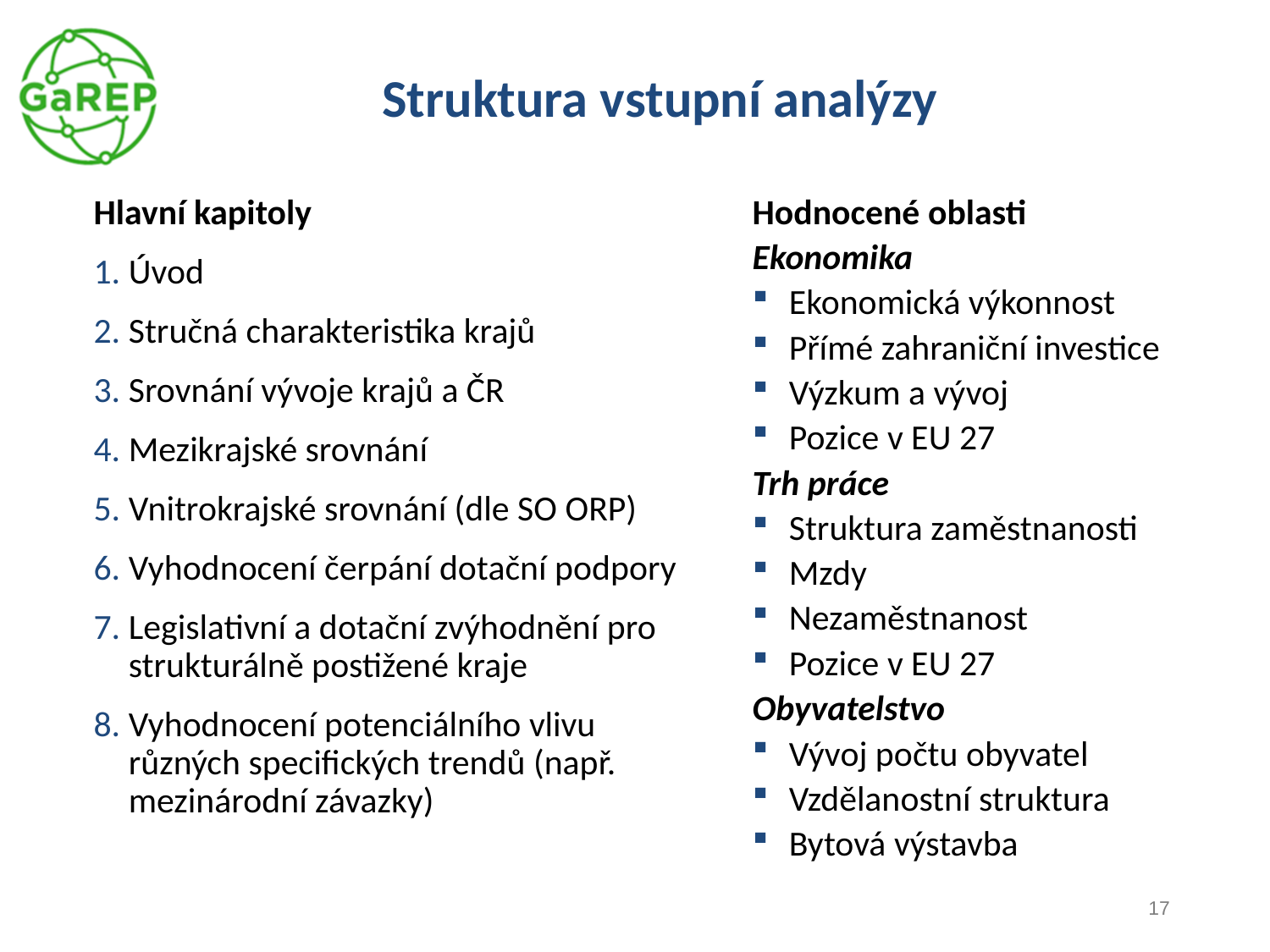

# Struktura vstupní analýzy
Hlavní kapitoly
Úvod
Stručná charakteristika krajů
Srovnání vývoje krajů a ČR
Mezikrajské srovnání
Vnitrokrajské srovnání (dle SO ORP)
Vyhodnocení čerpání dotační podpory
Legislativní a dotační zvýhodnění pro strukturálně postižené kraje
Vyhodnocení potenciálního vlivu různých specifických trendů (např. mezinárodní závazky)

Hodnocené oblasti
Ekonomika
Ekonomická výkonnost
Přímé zahraniční investice
Výzkum a vývoj
Pozice v EU 27
Trh práce
Struktura zaměstnanosti
Mzdy
Nezaměstnanost
Pozice v EU 27
Obyvatelstvo
Vývoj počtu obyvatel
Vzdělanostní struktura
Bytová výstavba

17